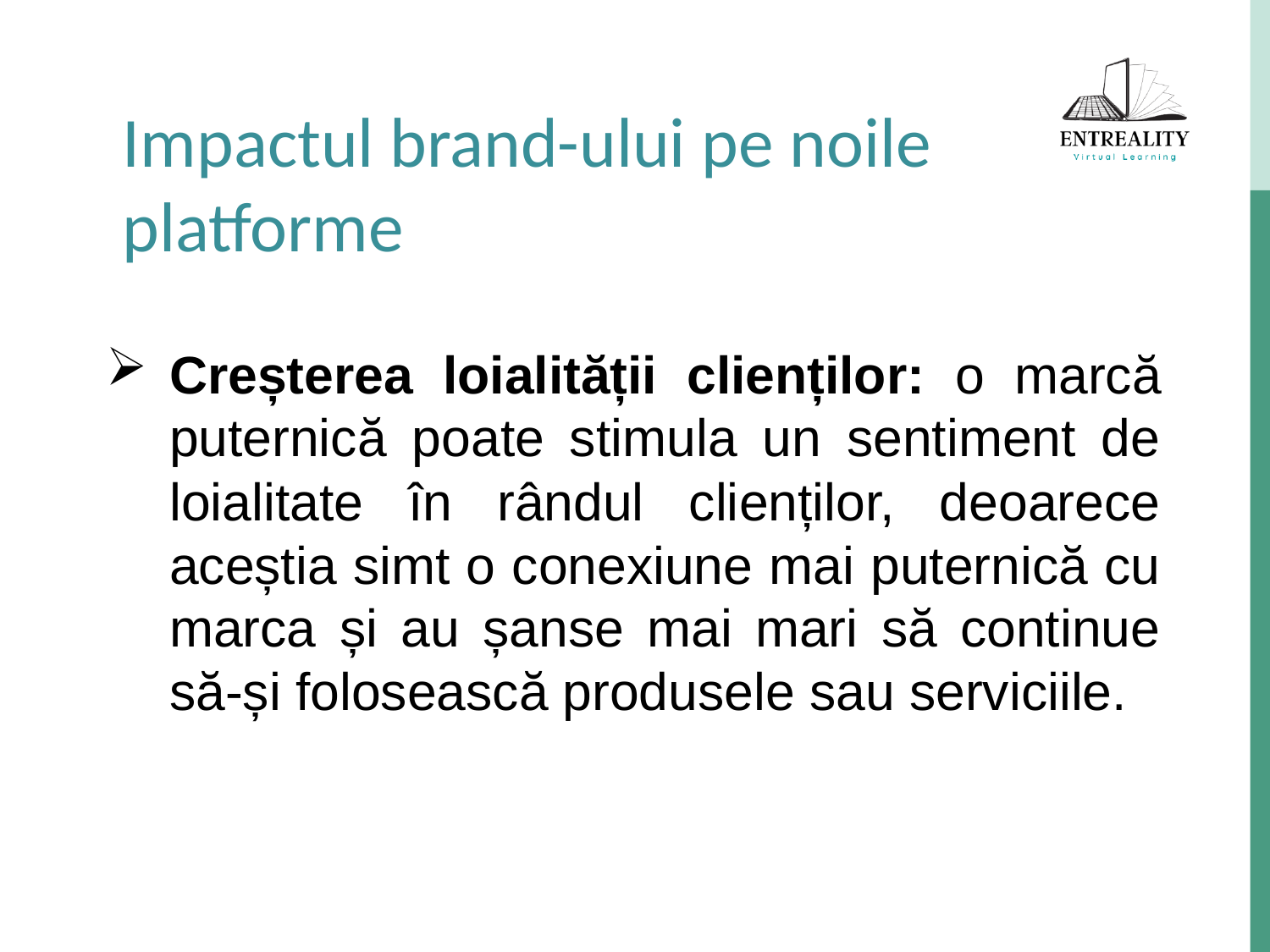

Impactul brand-ului pe noile platforme
Creșterea loialității clienților: o marcă puternică poate stimula un sentiment de loialitate în rândul clienților, deoarece aceștia simt o conexiune mai puternică cu marca și au șanse mai mari să continue să-și folosească produsele sau serviciile.